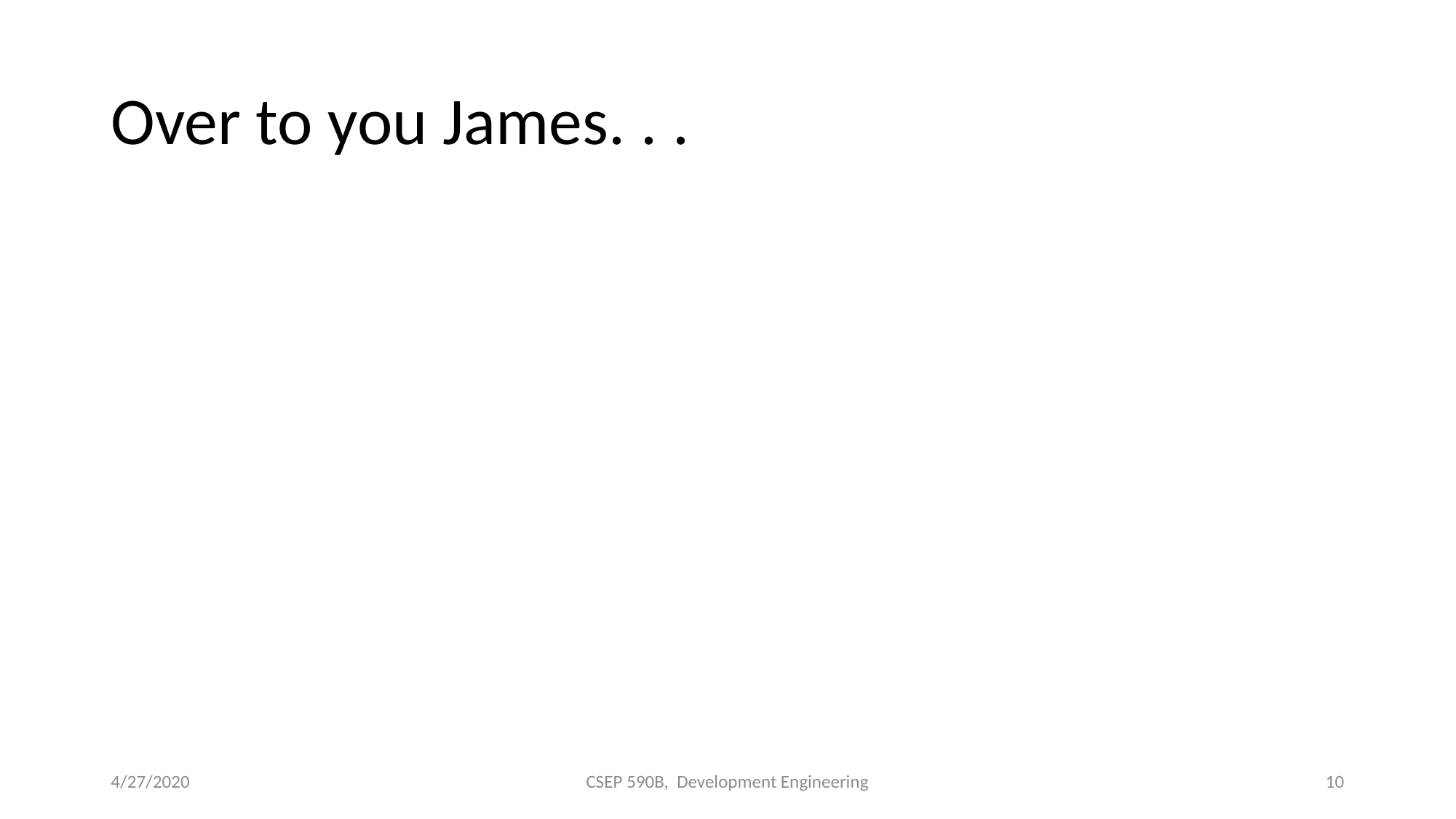

# Over to you James. . .

4/27/2020
CSEP 590B,  Development Engineering
10